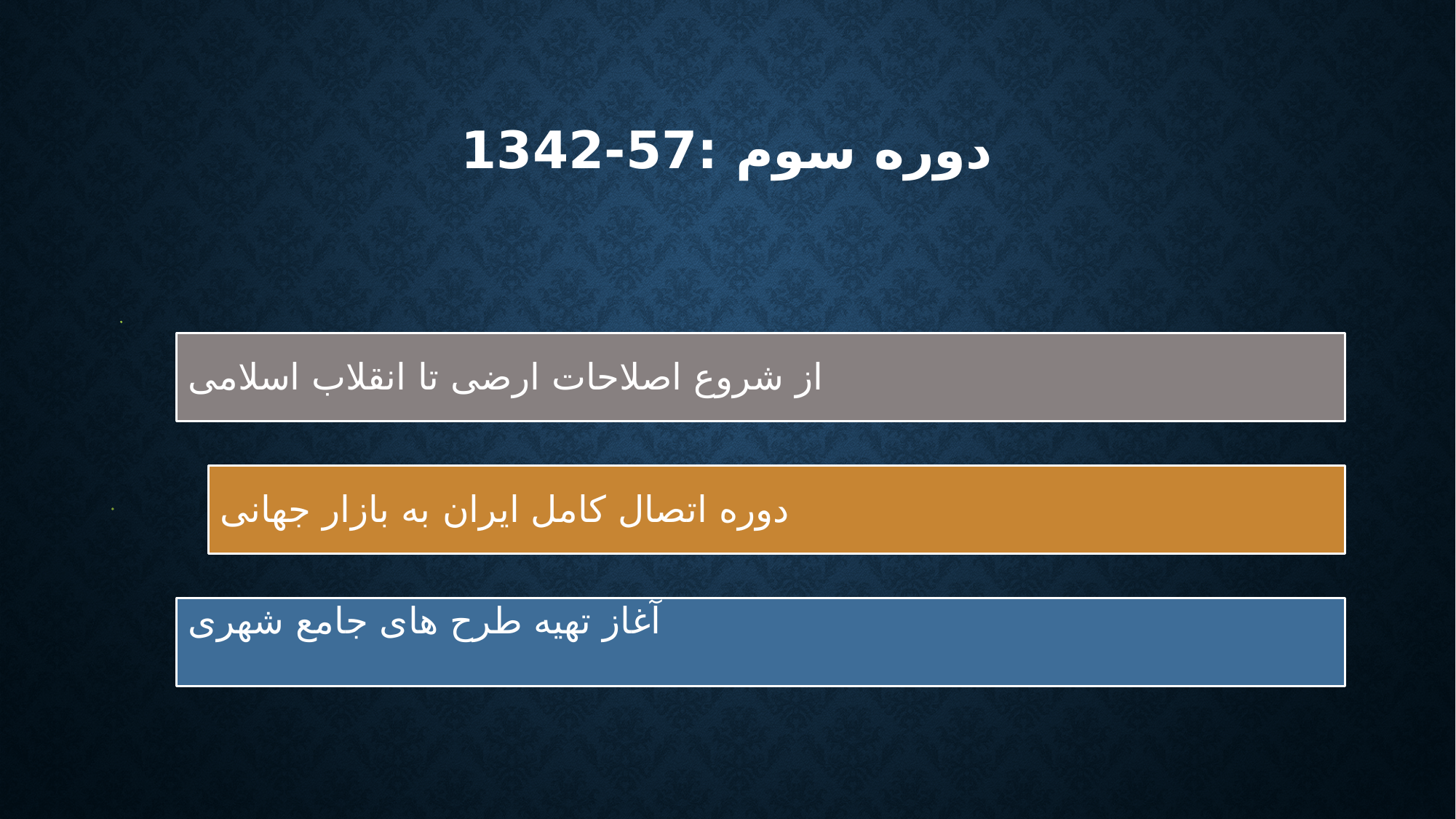

# دوره سوم :57-1342
دوره اتصال کامل ایران به بازار جهانی
آغاز تهیه طرح های جامع شهری